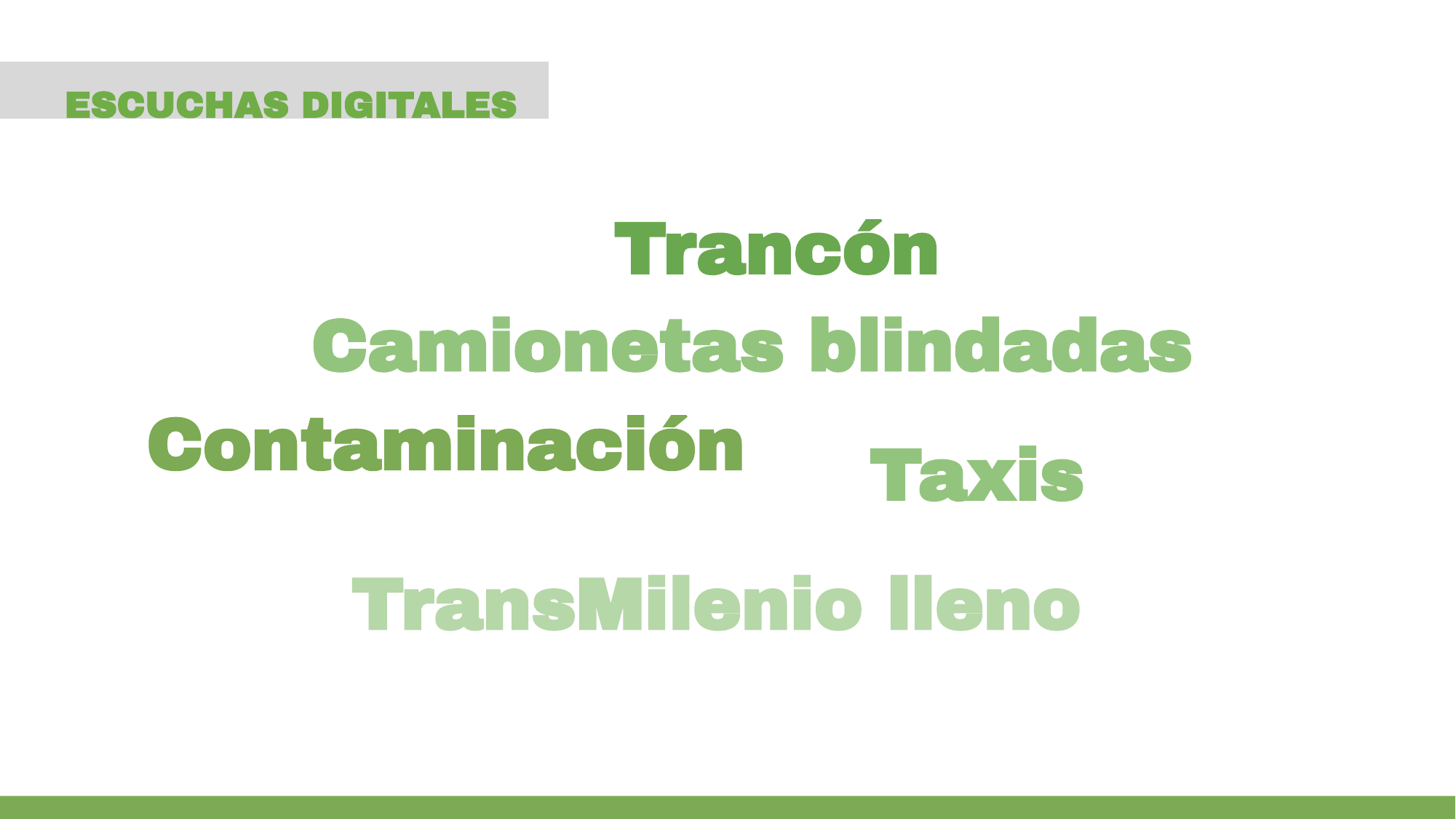

ESCUCHAS DIGITALES

Trancón
Camionetas blindadas
Contaminación
Taxis
TransMilenio lleno